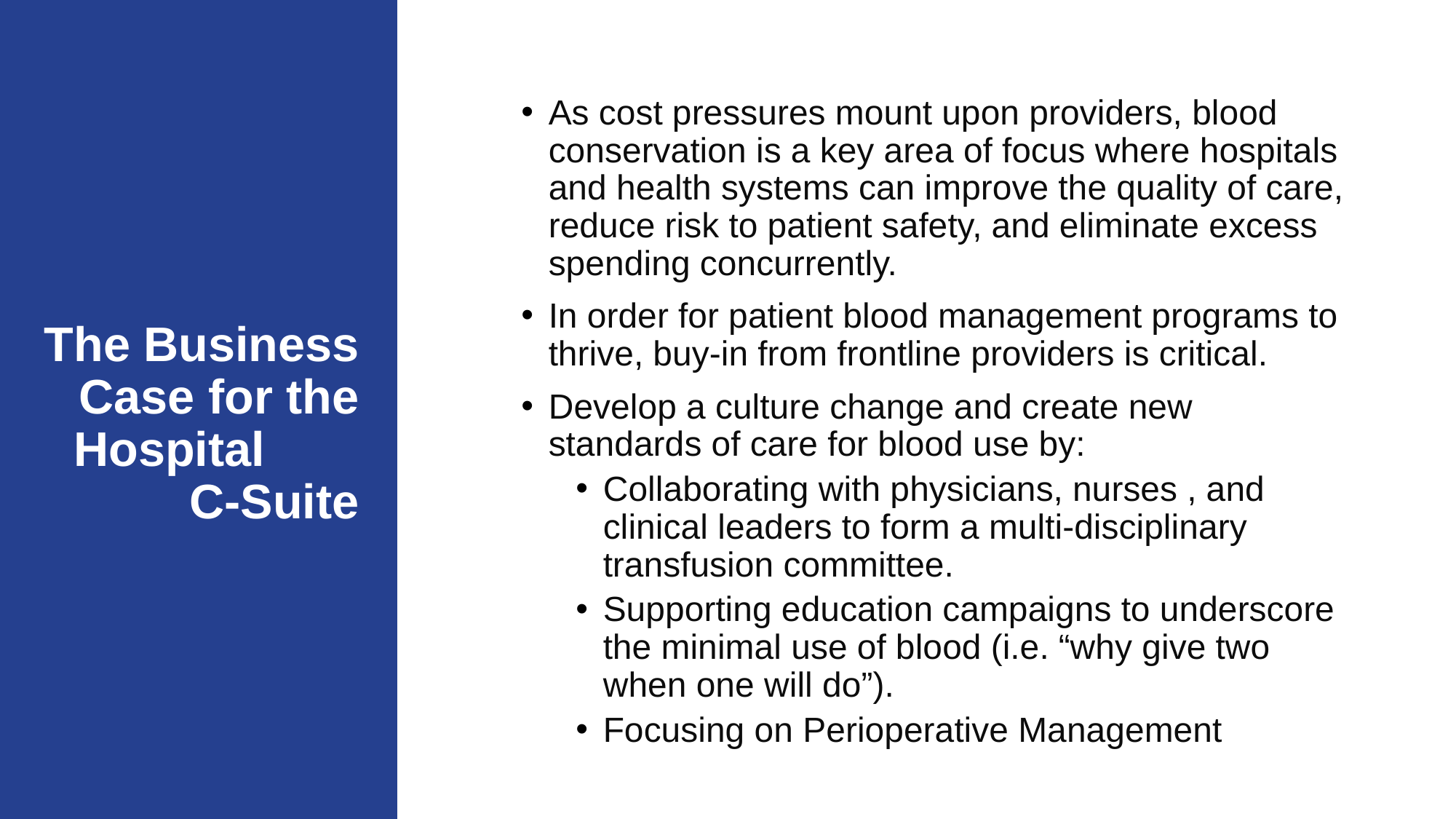

As cost pressures mount upon providers, blood conservation is a key area of focus where hospitals and health systems can improve the quality of care, reduce risk to patient safety, and eliminate excess spending concurrently.
In order for patient blood management programs to thrive, buy-in from frontline providers is critical.
Develop a culture change and create new standards of care for blood use by:
Collaborating with physicians, nurses , and clinical leaders to form a multi-disciplinary transfusion committee.
Supporting education campaigns to underscore the minimal use of blood (i.e. “why give two when one will do”).
Focusing on Perioperative Management
# The Business Case for the Hospital        C-Suite